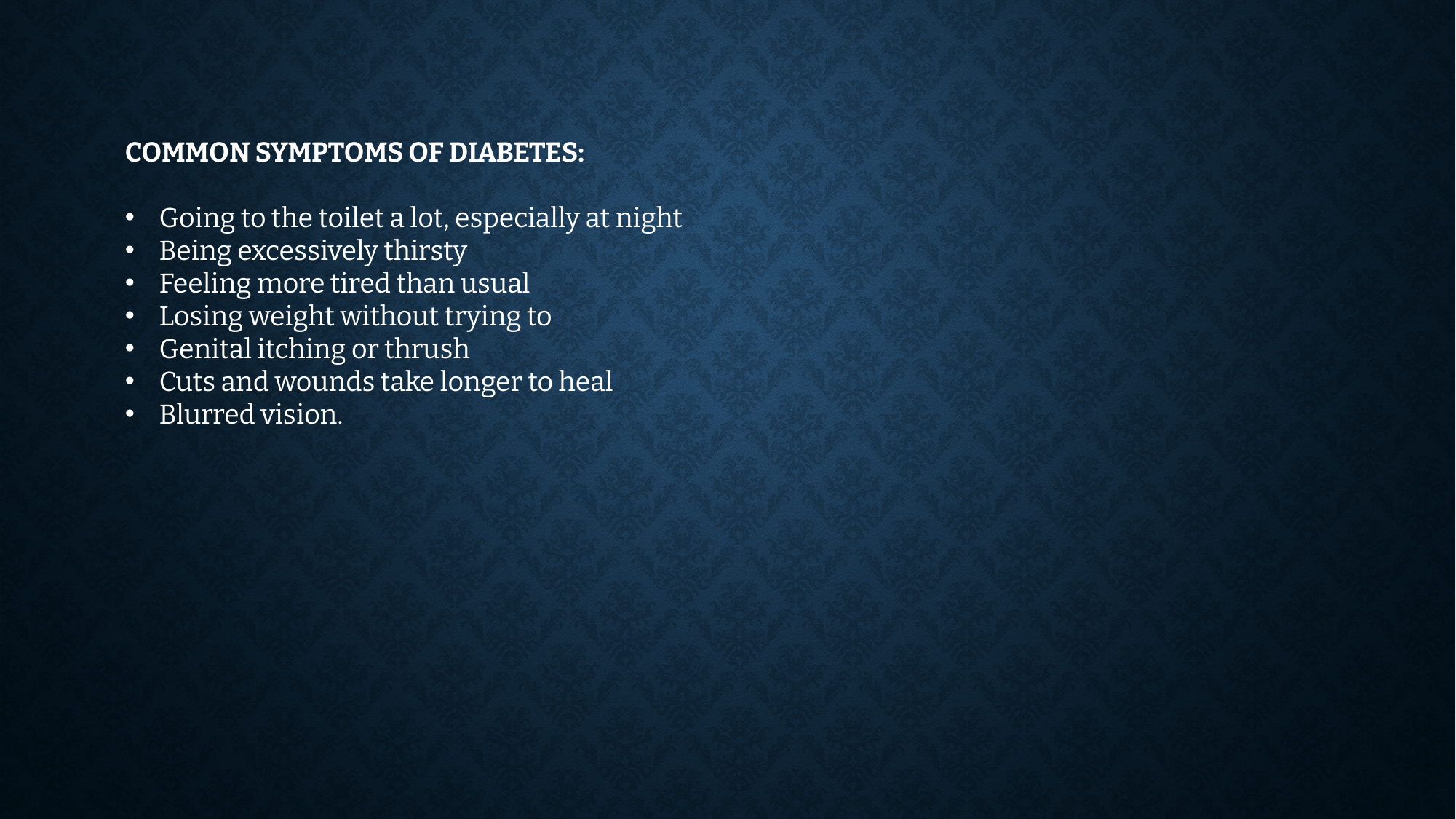

COMMON SYMPTOMS OF DIABETES:

Going to the toilet a lot, especially at night
Being excessively thirsty
Feeling more tired than usual
Losing weight without trying to
Genital itching or thrush
Cuts and wounds take longer to heal
Blurred vision.